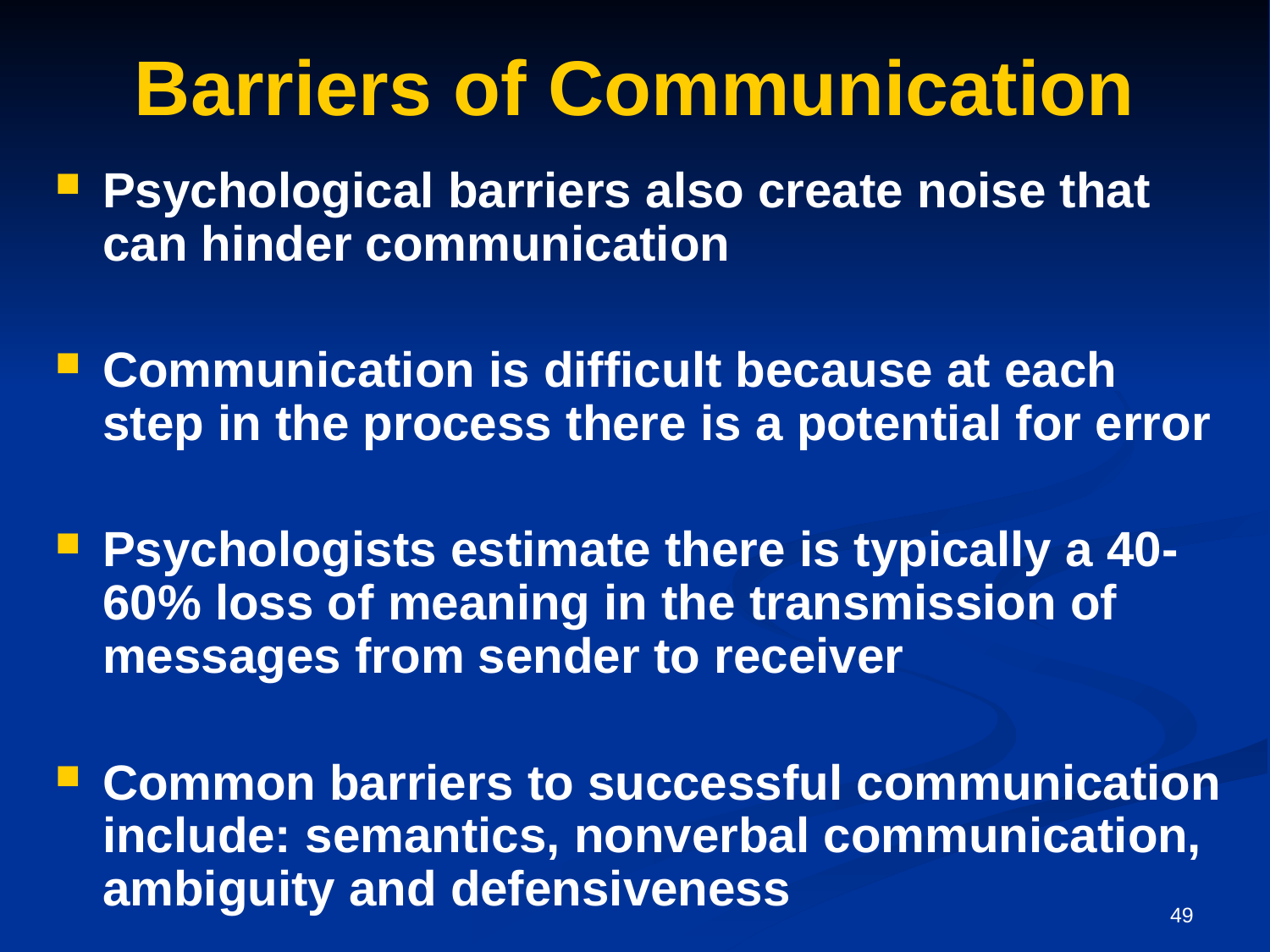

# Barriers of Communication
Psychological barriers also create noise that can hinder communication

Communication is difficult because at each step in the process there is a potential for error

Psychologists estimate there is typically a 40-60% loss of meaning in the transmission of messages from sender to receiver

Common barriers to successful communication include: semantics, nonverbal communication, ambiguity and defensiveness

49